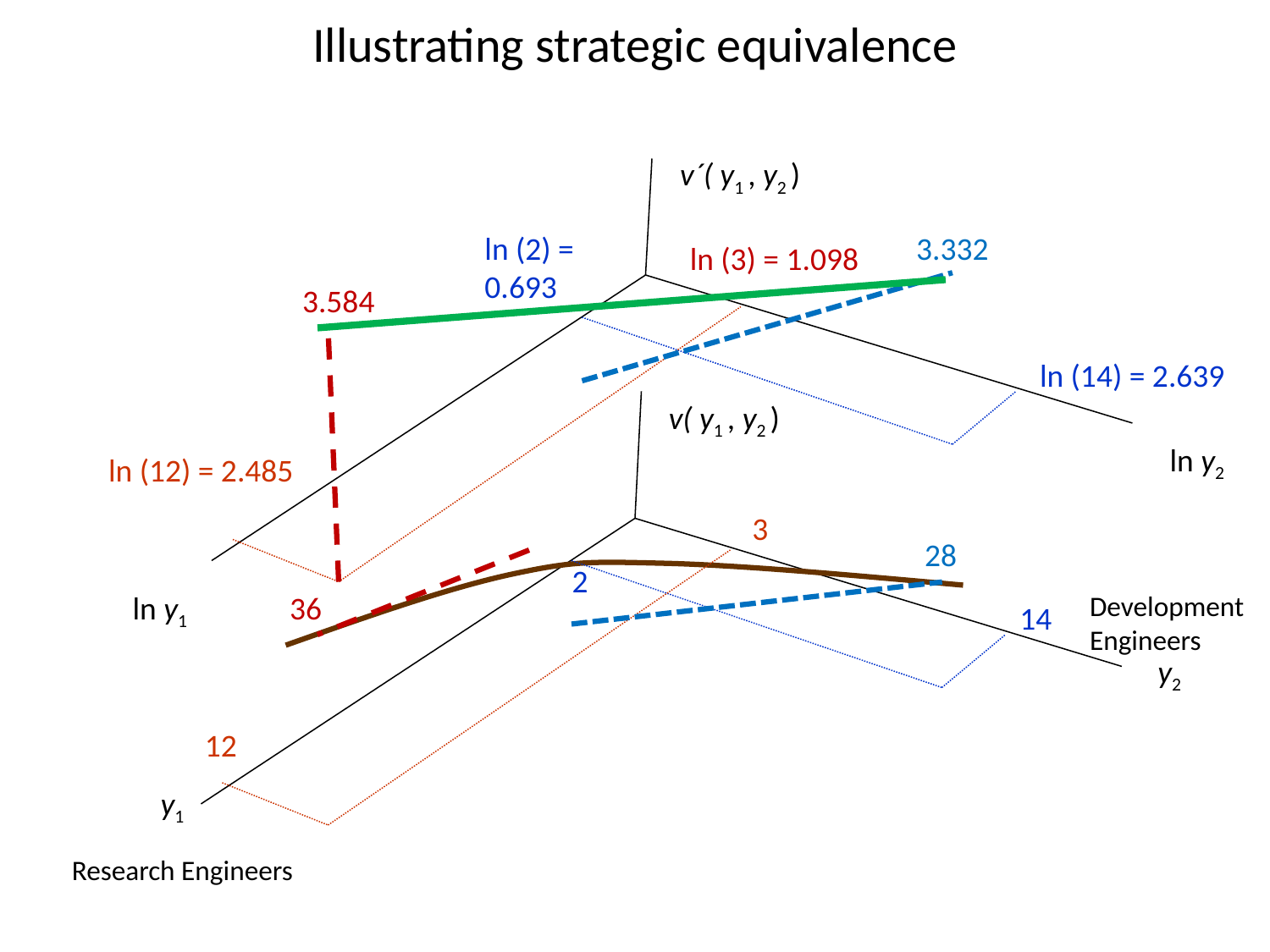

# Illustrating strategic equivalence
v´( y1 , y2 )

ln (2) =
0.693
3.332
ln (3) = 1.098

3.584

ln (14) = 2.639

v( y1 , y2 )

ln y2
ln (12) = 2.485
3

28

2

ln y1
36
Development
Engineers
14

y2
12
y1

Research Engineers